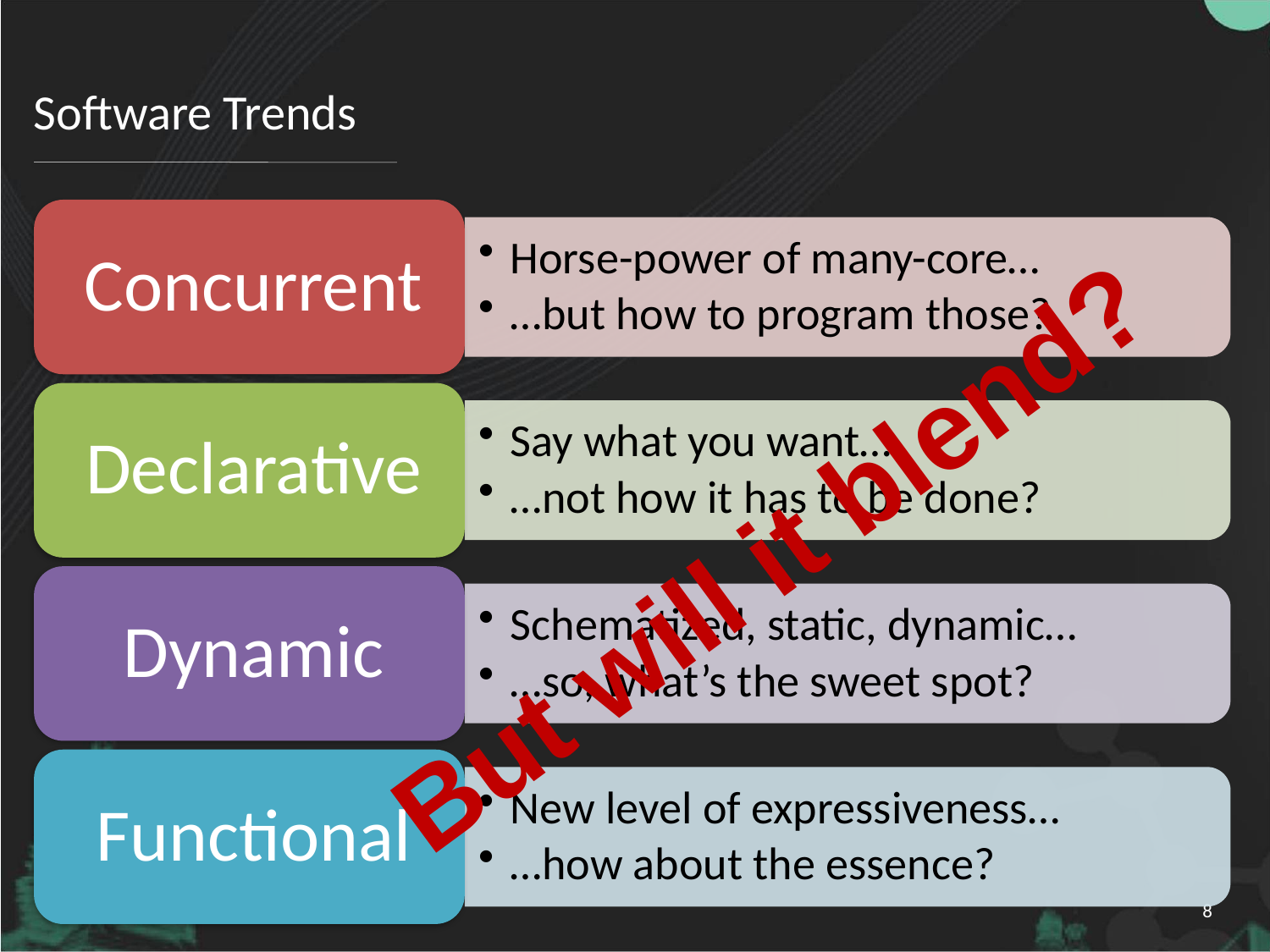

# Software Trends
Horse-power of many-core…
…but how to program those?
Concurrent
Say what you want…
…not how it has to be done?
Declarative
Schematized, static, dynamic…
…so, what’s the sweet spot?
Dynamic
New level of expressiveness…
…how about the essence?
Functional
But will it blend?
8